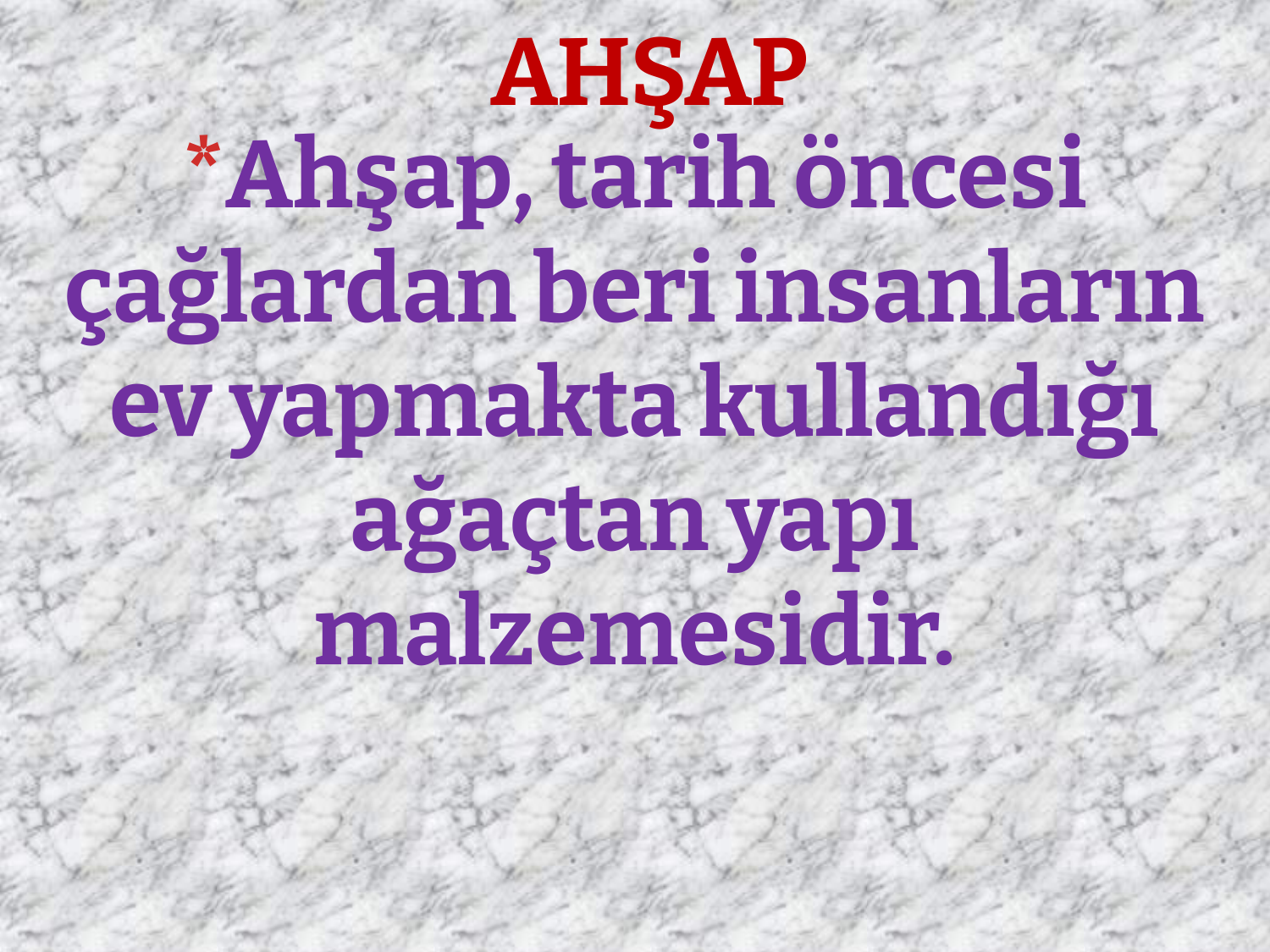

AHŞAP
*Ahşap, tarih öncesi çağlardan beri insanların ev yapmakta kullandığı ağaçtan yapı malzemesidir.